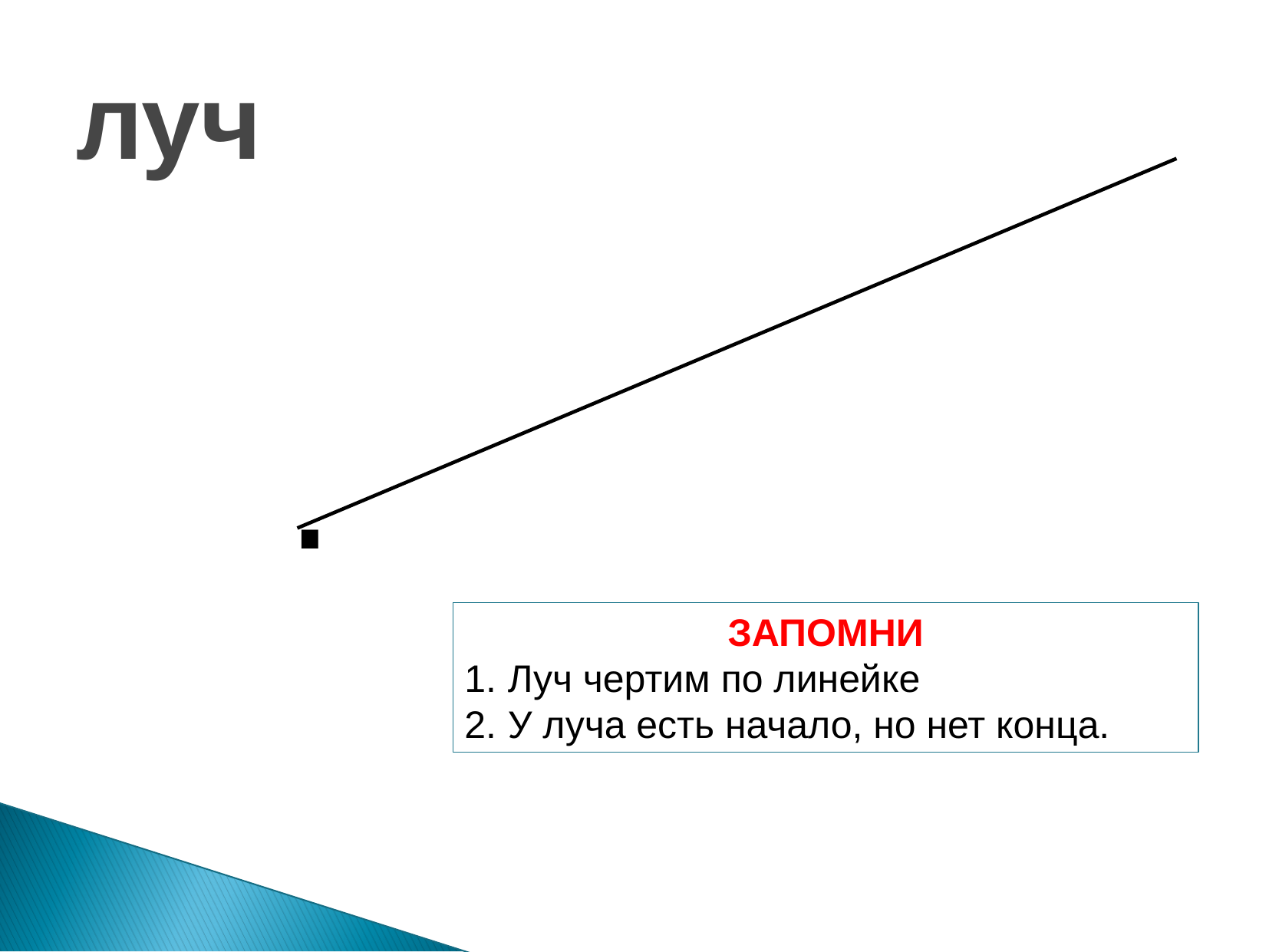

# луч
.
ЗАПОМНИ
Луч чертим по линейке
У луча есть начало, но нет конца.